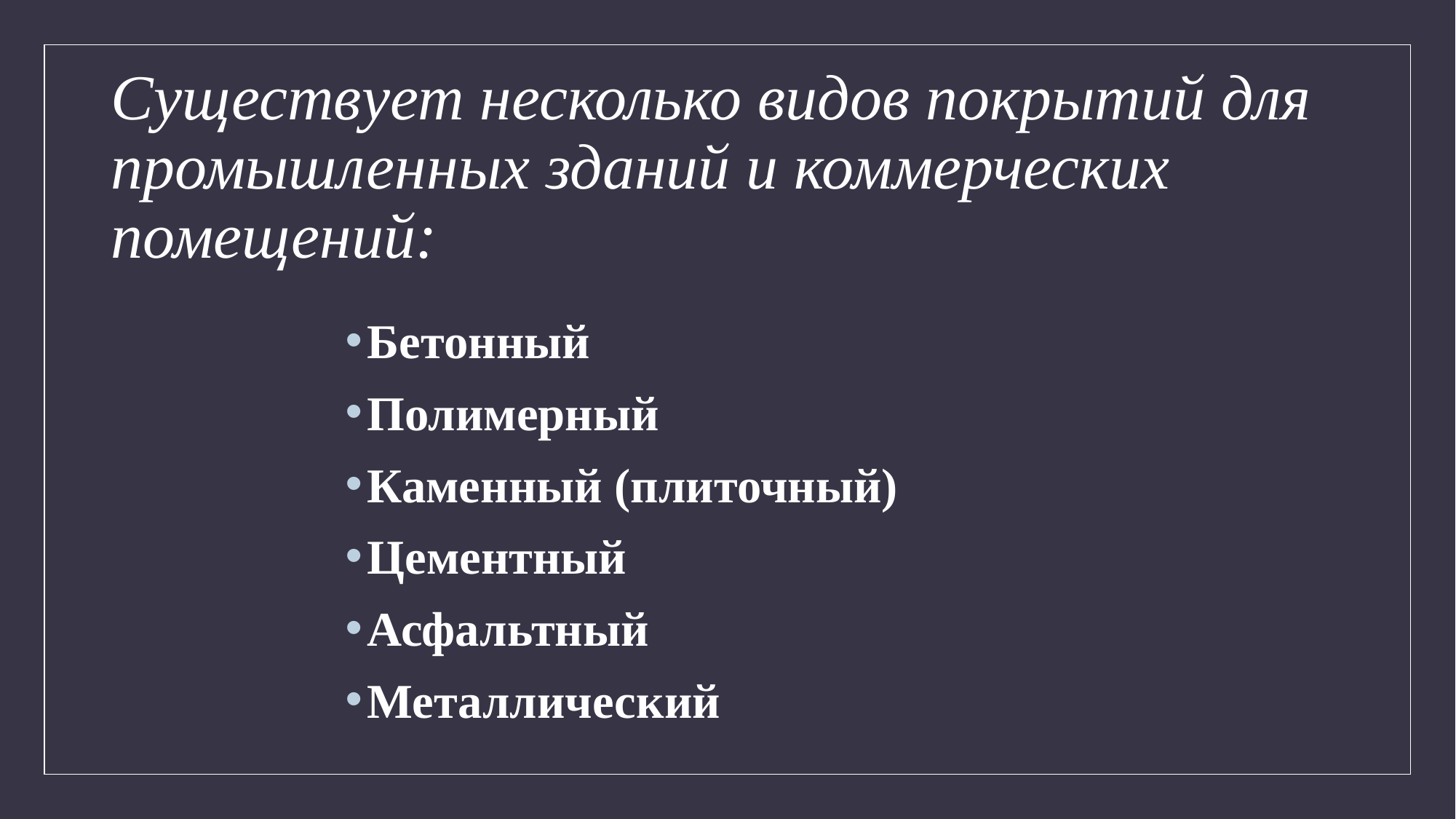

# Существует несколько видов покрытий для промышленных зданий и коммерческих помещений:
Бетонный
Полимерный
Каменный (плиточный)
Цементный
Асфальтный
Металлический